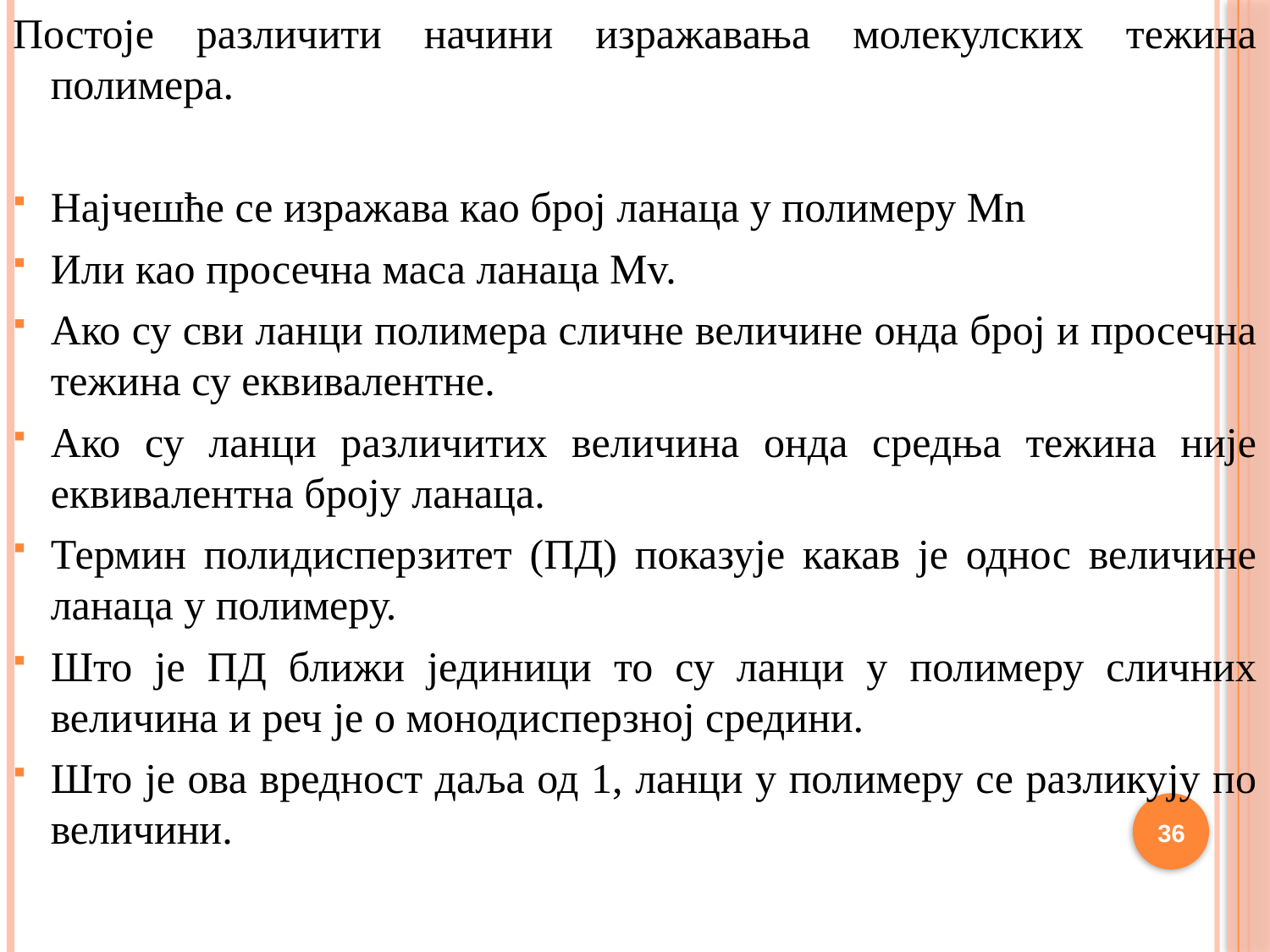

Постоје различити начини изражавања молекулских тежина полимера.

Најчешће се изражава као број ланаца у полимеру Mn
Или као просечна маса ланаца Mv.
Ако су сви ланци полимера сличне величине онда број и просечна тежина су еквивалентне.
Ако су ланци различитих величина онда средња тежина није еквивалентна броју ланаца.
Термин полидисперзитет (ПД) показује какав је однос величине ланаца у полимеру.
Што је ПД ближи јединици то су ланци у полимеру сличних величина и реч је о монодисперзној средини.
Што је ова вредност даља од 1, ланци у полимеру се разликују по величини.
36